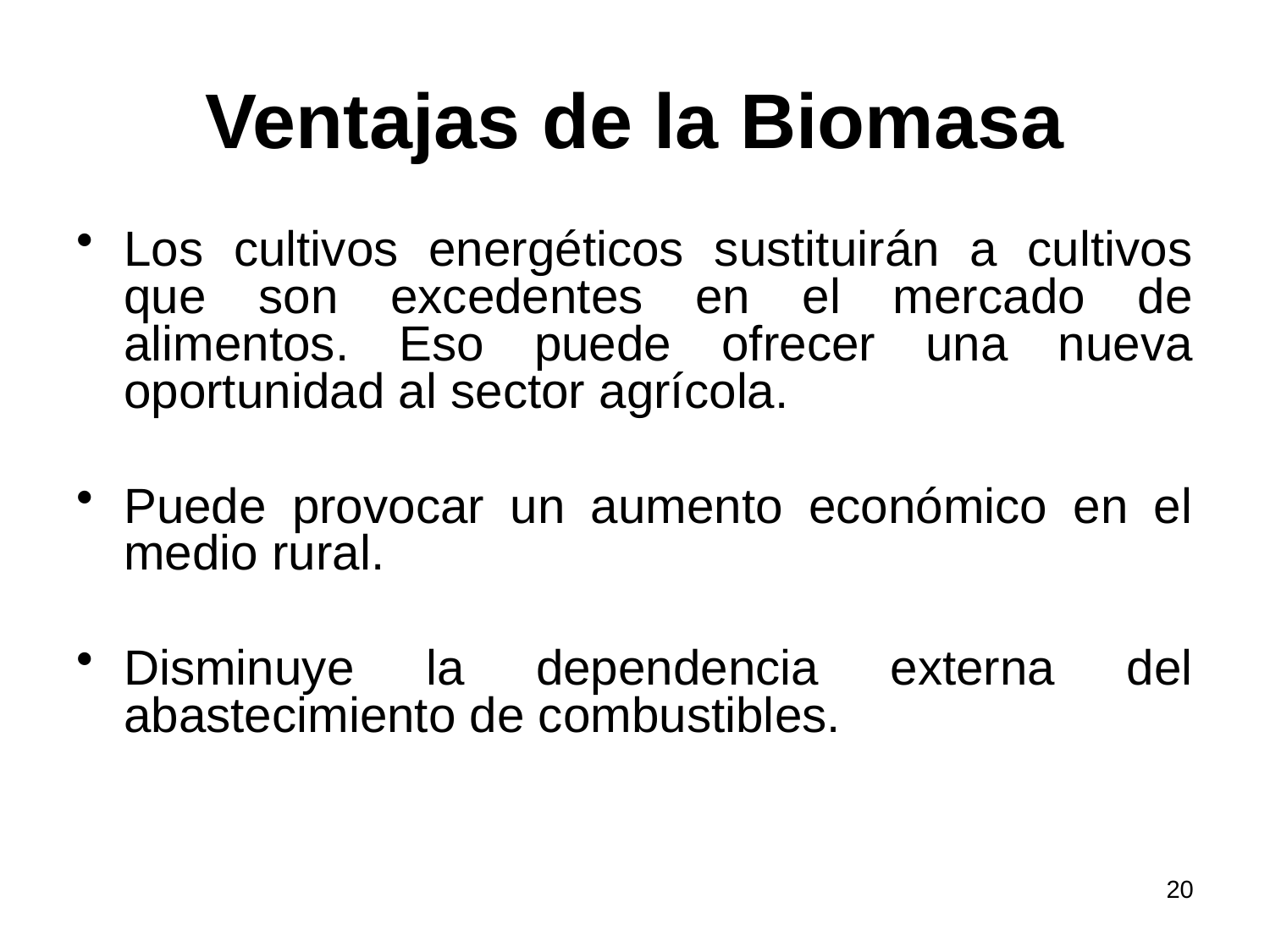

# Ventajas de la Biomasa
Los cultivos energéticos sustituirán a cultivos que son excedentes en el mercado de alimentos. Eso puede ofrecer una nueva oportunidad al sector agrícola.

Puede provocar un aumento económico en el medio rural.

Disminuye la dependencia externa del abastecimiento de combustibles.
20